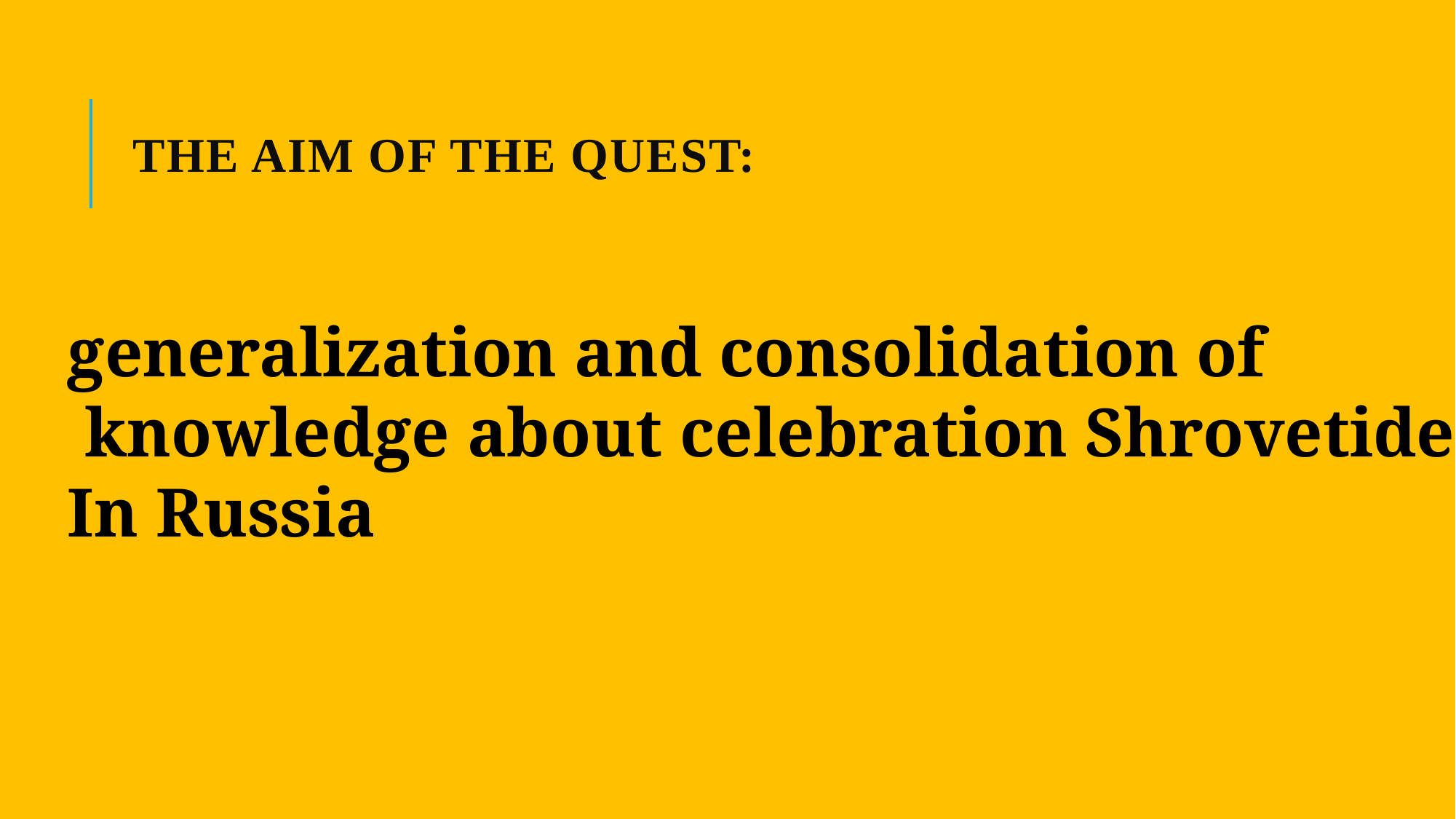

# The aim of the quest:
generalization and consolidation of
 knowledge about celebration Shrovetide
In Russia